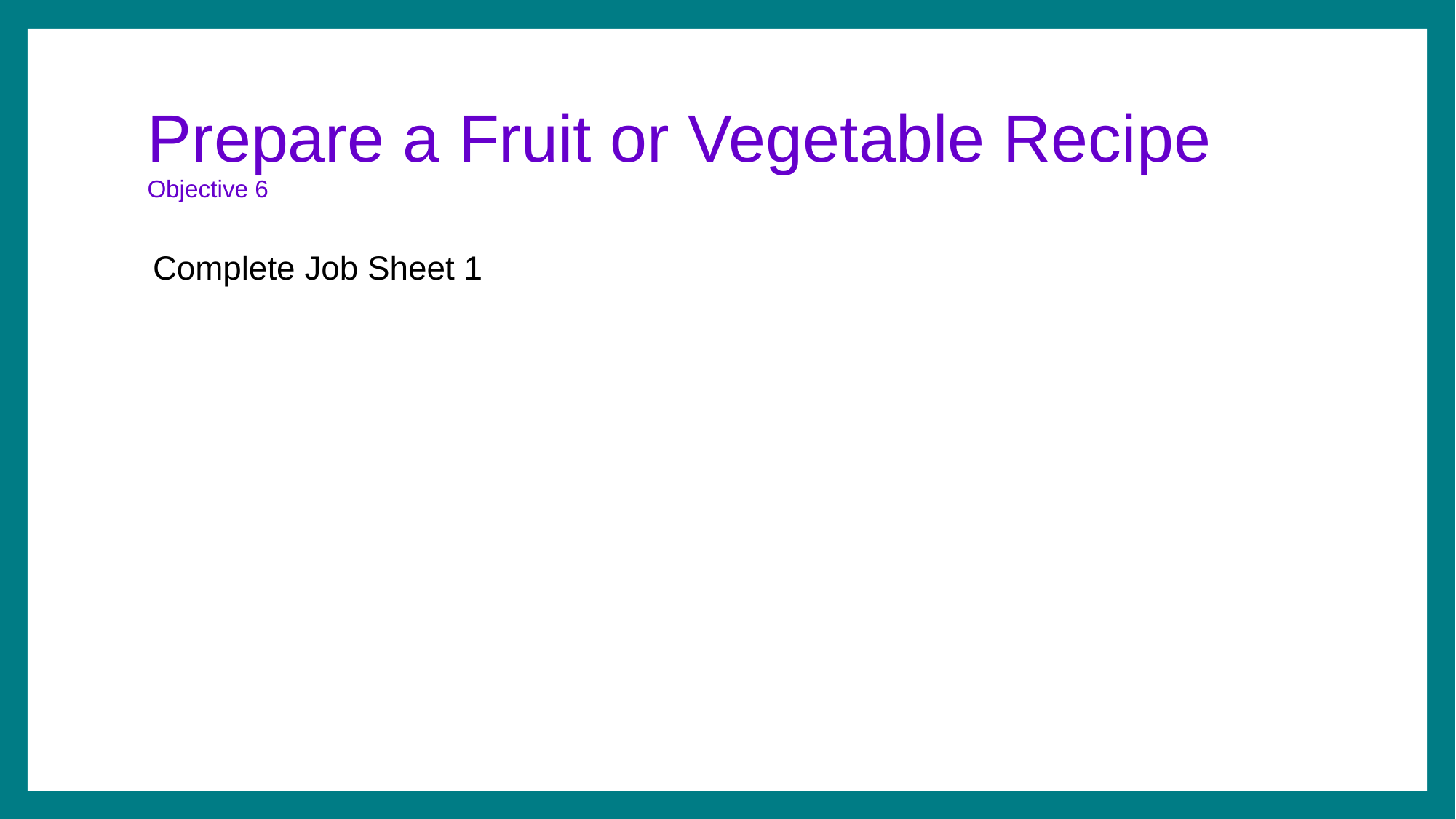

# Prepare a Fruit or Vegetable Recipe Objective 6
Complete Job Sheet 1